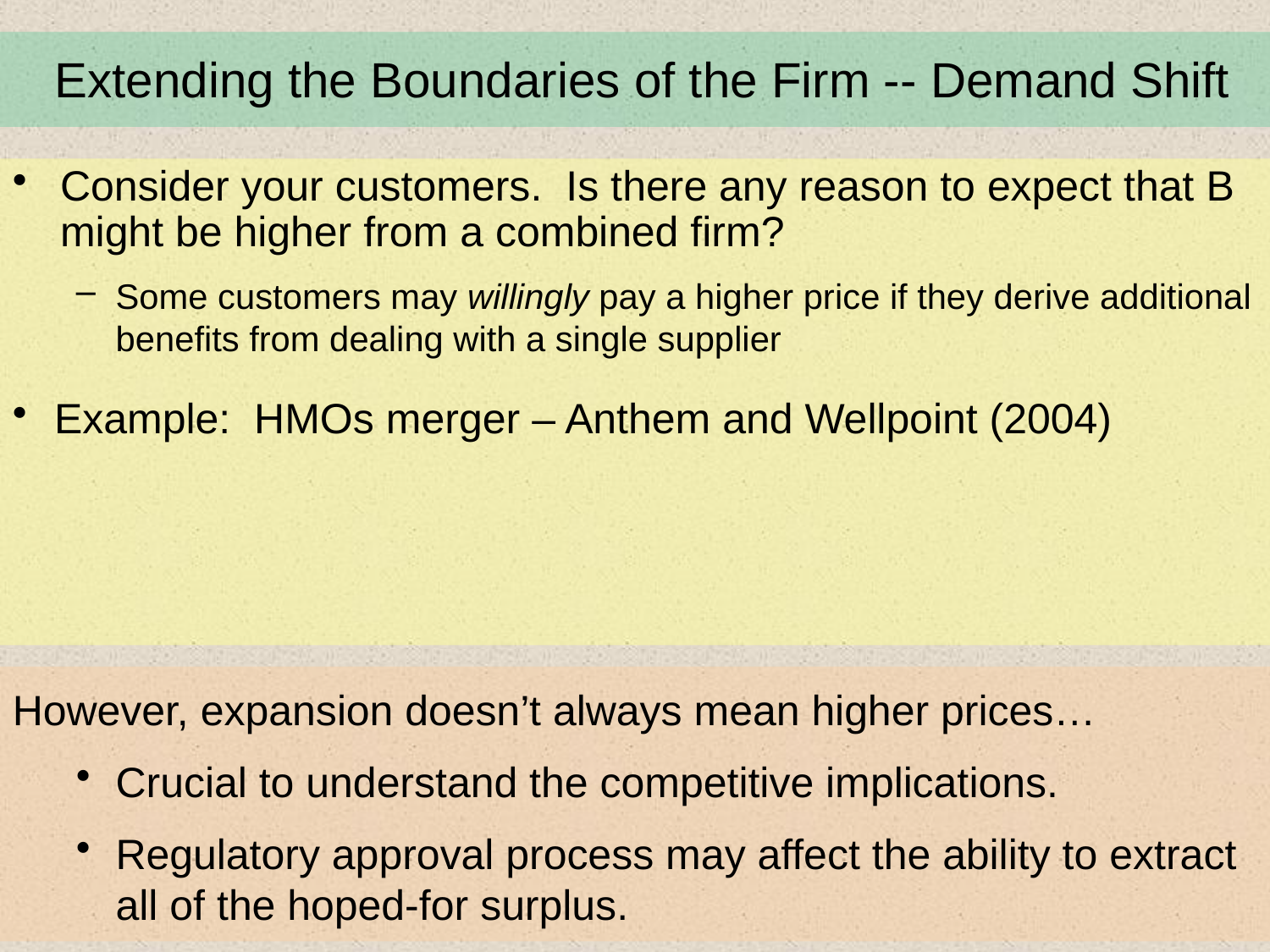

Extending the Boundaries of the Firm -- Demand Shift

Consider your customers.  Is there any reason to expect that B might be higher from a combined firm?
Some customers may willingly pay a higher price if they derive additional benefits from dealing with a single supplier
 Example:  HMOs merger – Anthem and Wellpoint (2004)

However, expansion doesn’t always mean higher prices…
Crucial to understand the competitive implications.
Regulatory approval process may affect the ability to extract all of the hoped-for surplus.